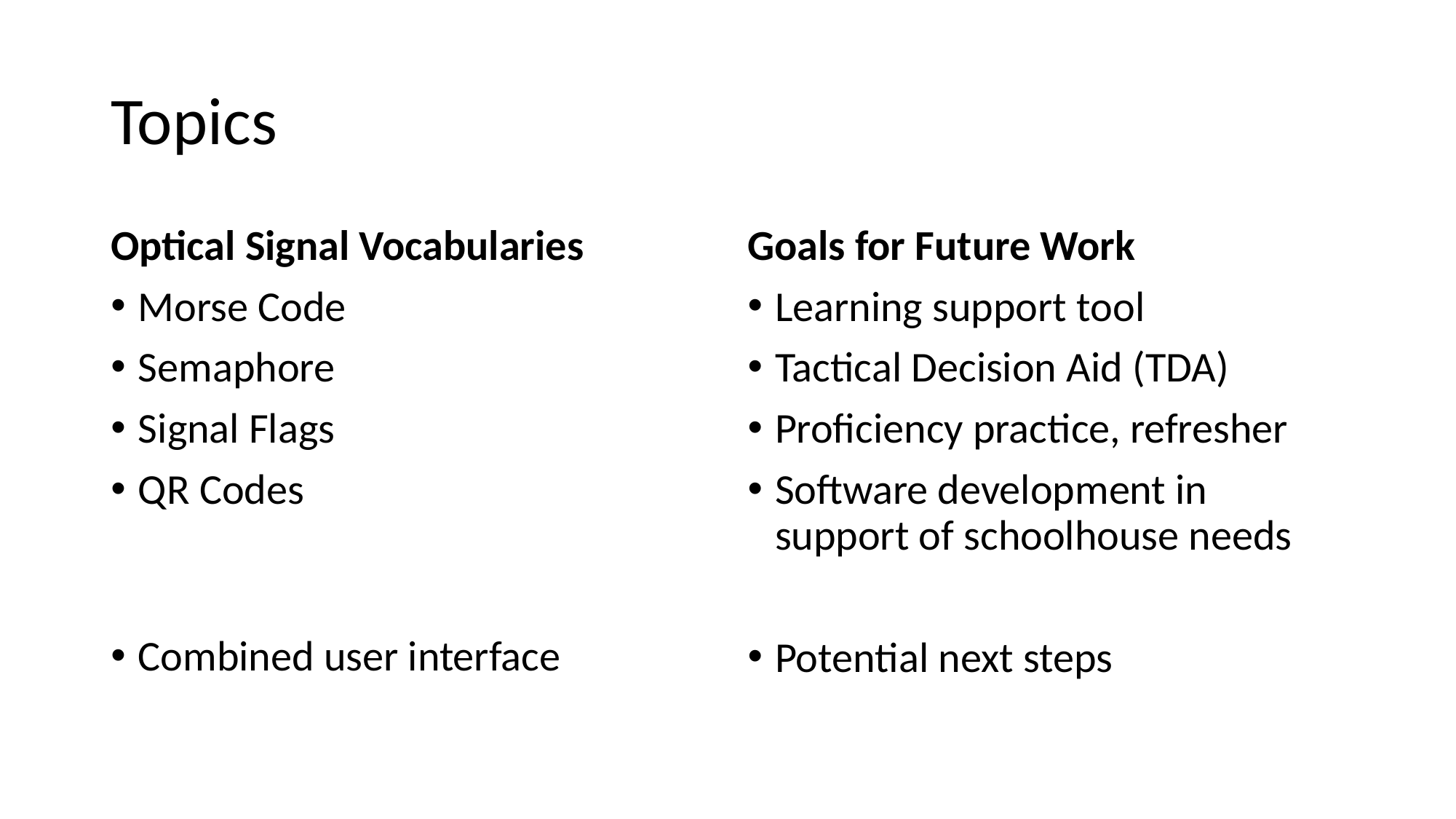

# Topics
Optical Signal Vocabularies
Morse Code
Semaphore
Signal Flags
QR Codes

Combined user interface

Goals for Future Work
Learning support tool
Tactical Decision Aid (TDA)
Proficiency practice, refresher
Software development in support of schoolhouse needs

Potential next steps